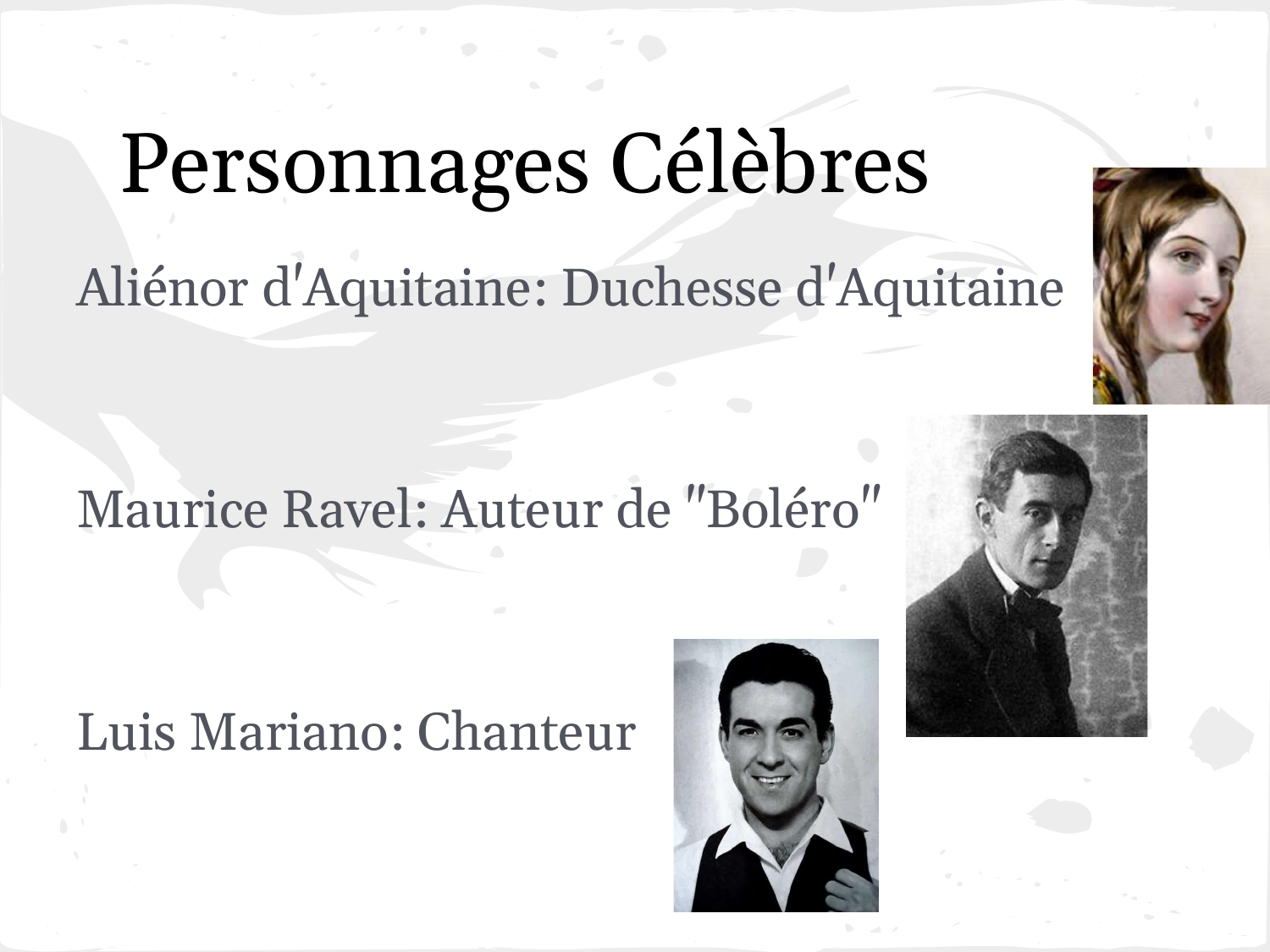

# Personnages Célèbres

Aliénor d'Aquitaine: Duchesse d'Aquitaine

Maurice Ravel: Auteur de "Boléro"

Luis Mariano: Chanteur